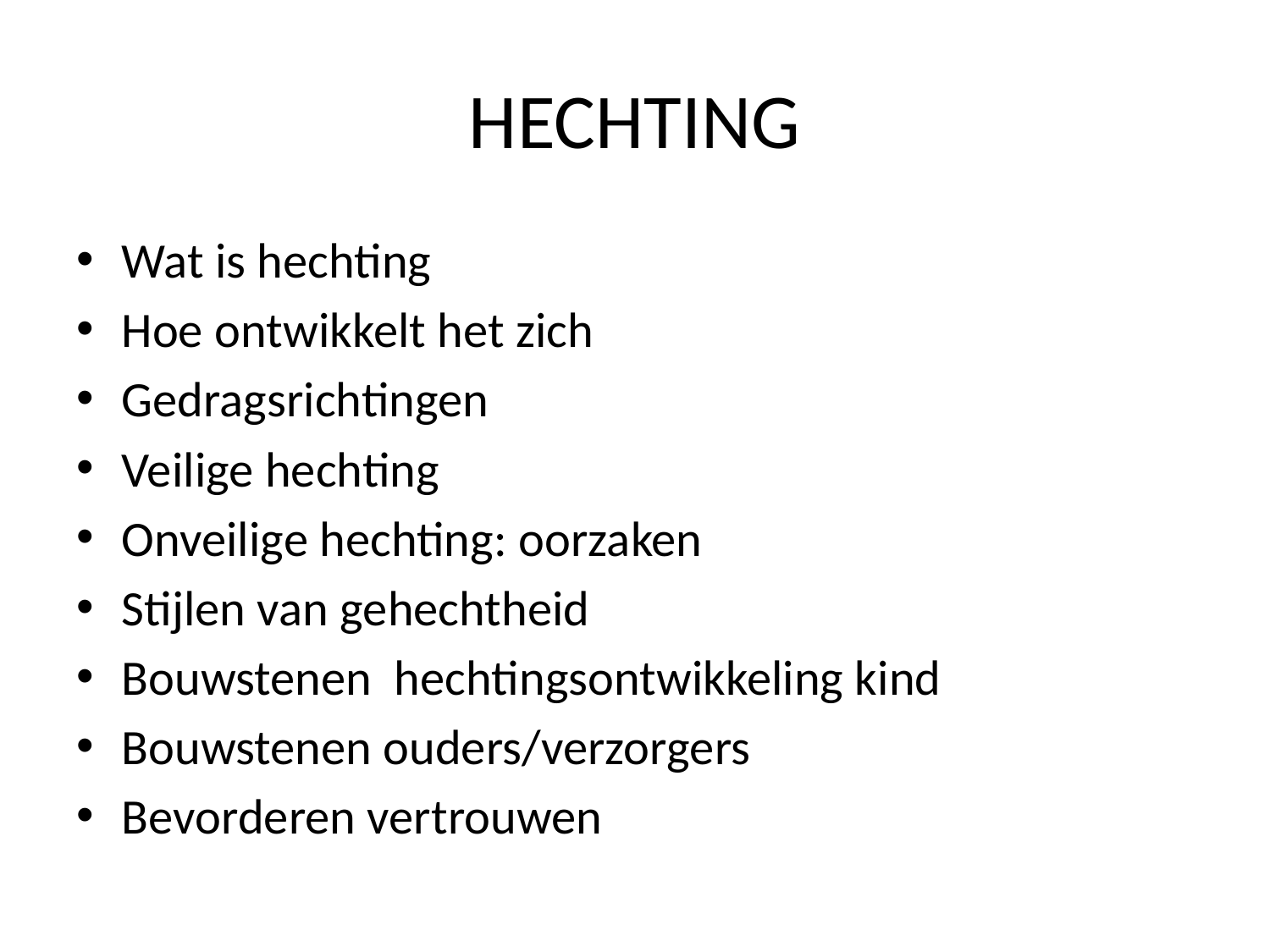

# HECHTING
Wat is hechting
Hoe ontwikkelt het zich
Gedragsrichtingen
Veilige hechting
Onveilige hechting: oorzaken
Stijlen van gehechtheid
Bouwstenen  hechtingsontwikkeling kind
Bouwstenen ouders/verzorgers
Bevorderen vertrouwen